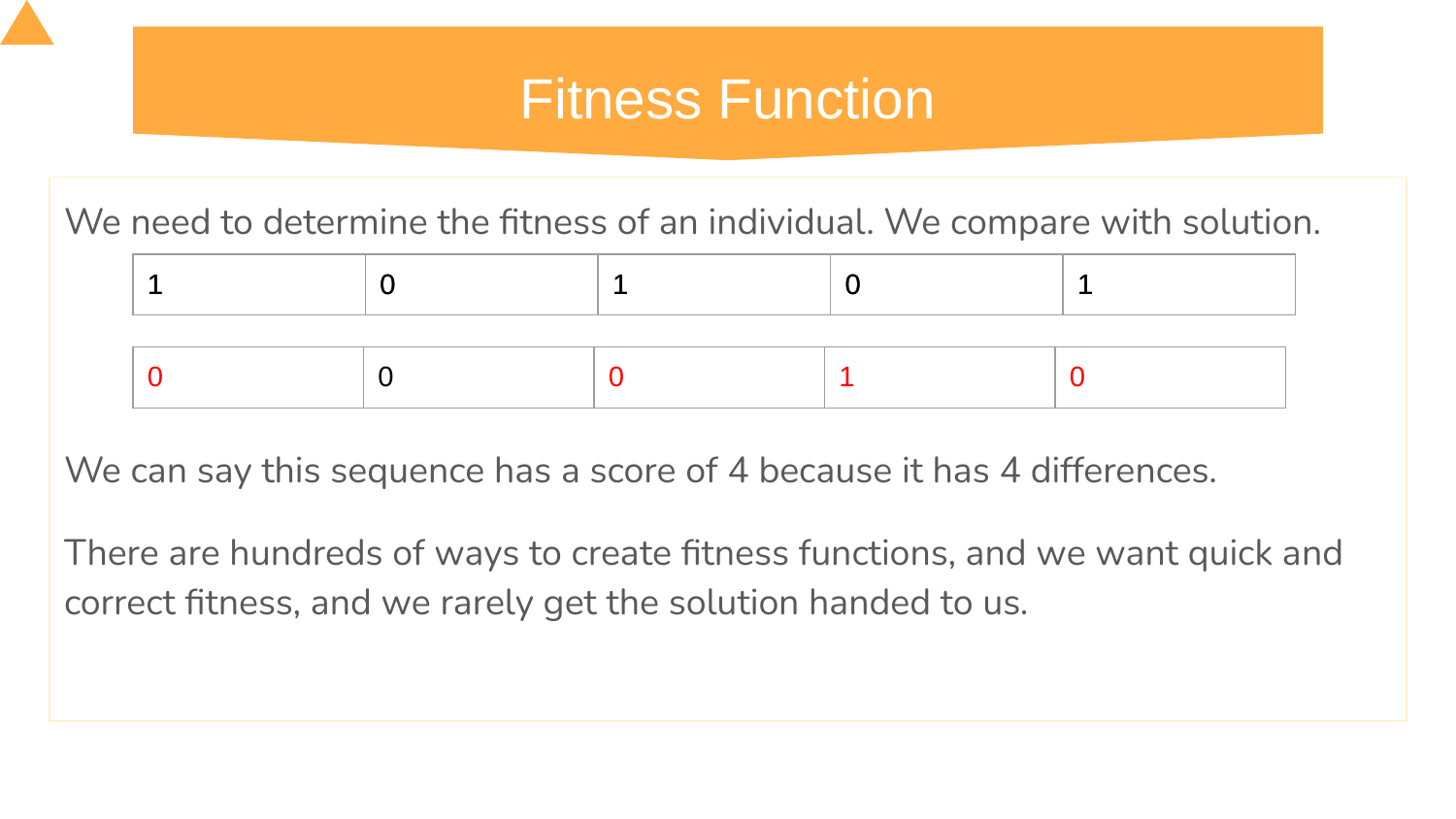

# Fitness Function
We need to determine the fitness of an individual. We compare with solution.

We can say this sequence has a score of 4 because it has 4 differences.
There are hundreds of ways to create fitness functions, and we want quick and correct fitness, and we rarely get the solution handed to us.
| 1 | 0 | 1 | 0 | 1 |
| --- | --- | --- | --- | --- |
| 1 | 0 | 1 | 0 | 1 |
| --- | --- | --- | --- | --- |
| 0 | 0 | 0 | 1 | 0 |
| --- | --- | --- | --- | --- |